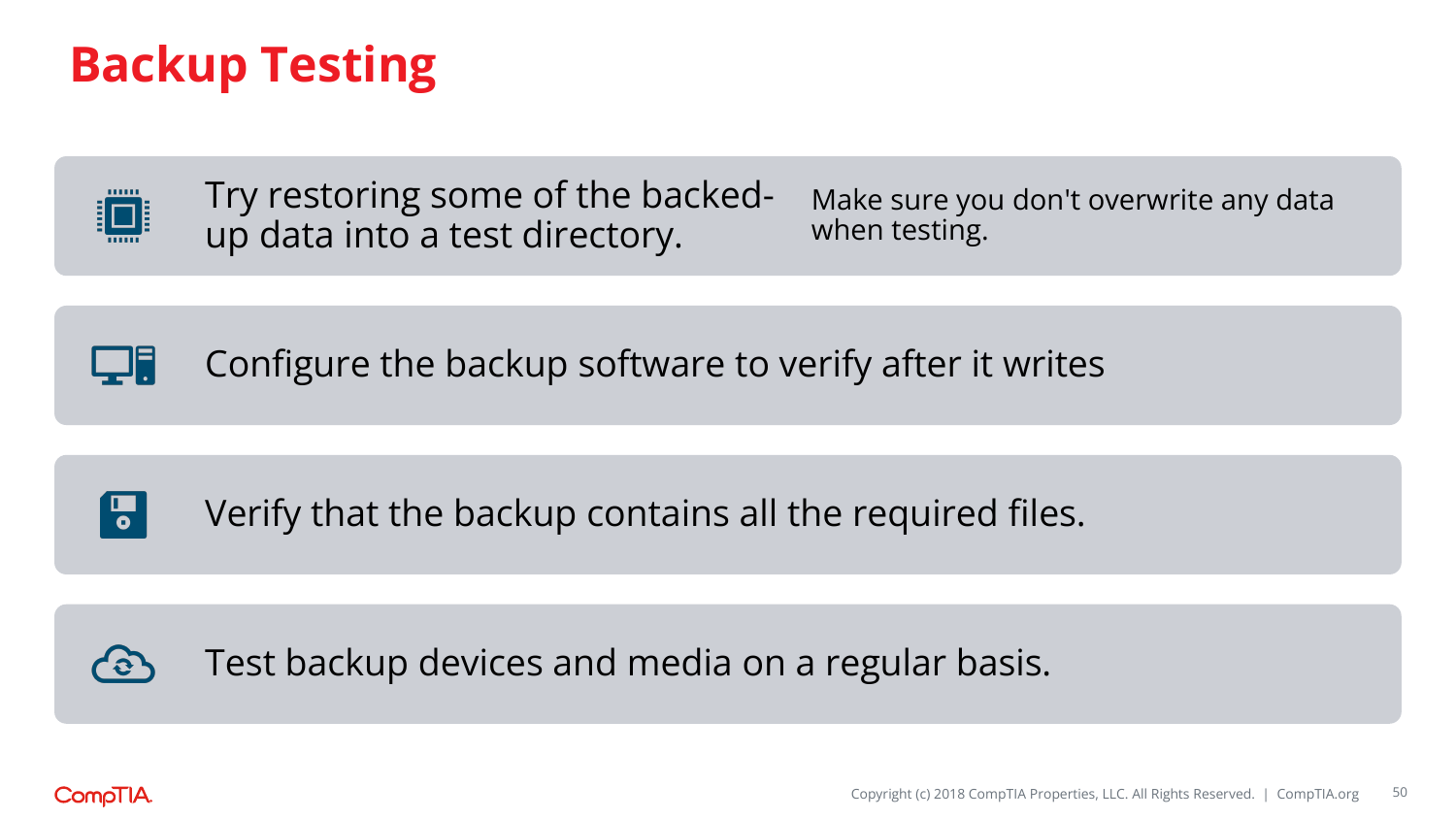

# Backup Testing
Try restoring some of the backed-up data into a test directory.
Make sure you don't overwrite any data when testing.
Configure the backup software to verify after it writes
Verify that the backup contains all the required files.
Test backup devices and media on a regular basis.
50